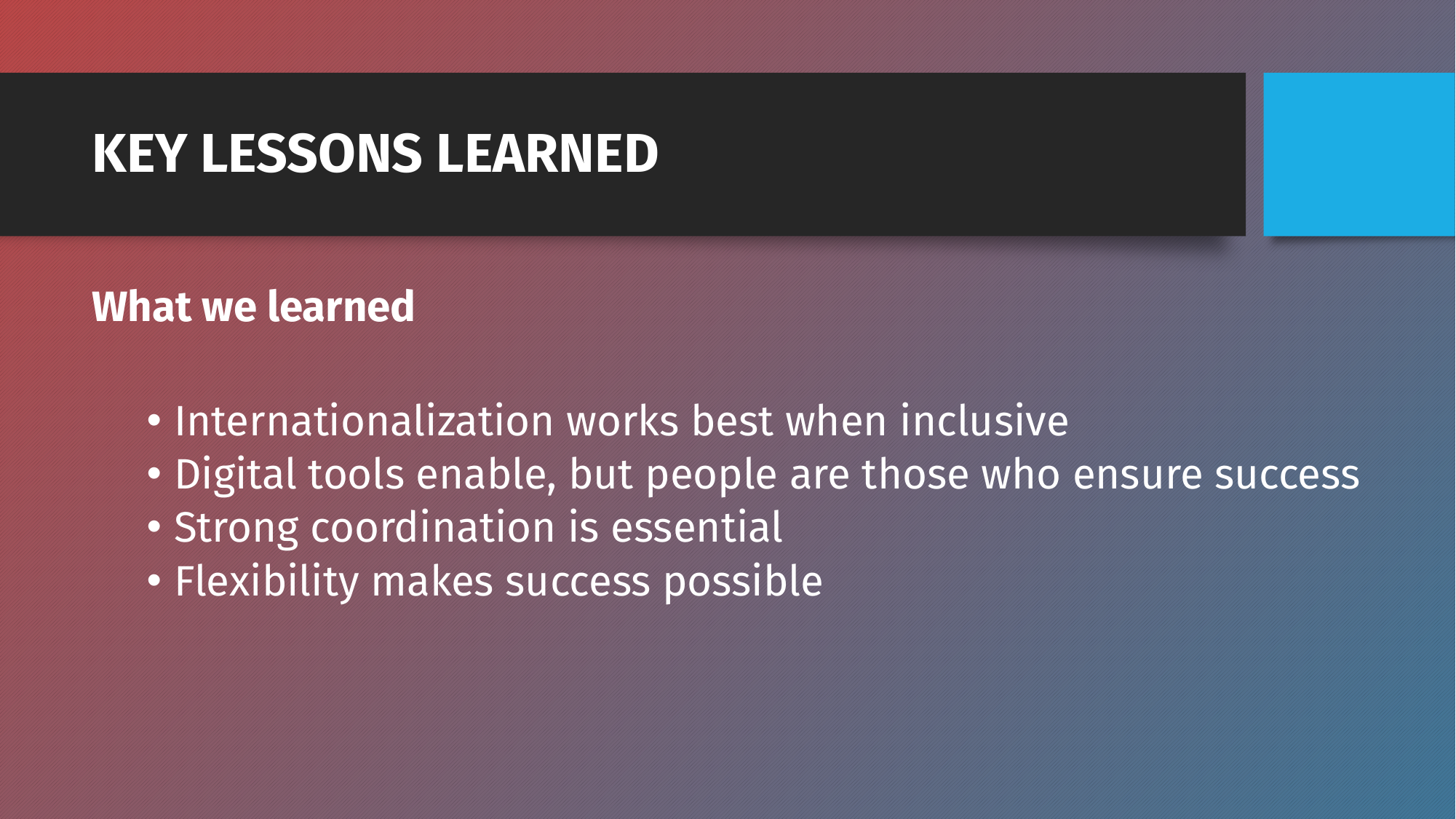

# KEY LESSONS LEARNED
What we learned

Internationalization works best when inclusive
Digital tools enable, but people are those who ensure success
Strong coordination is essential
Flexibility makes success possible